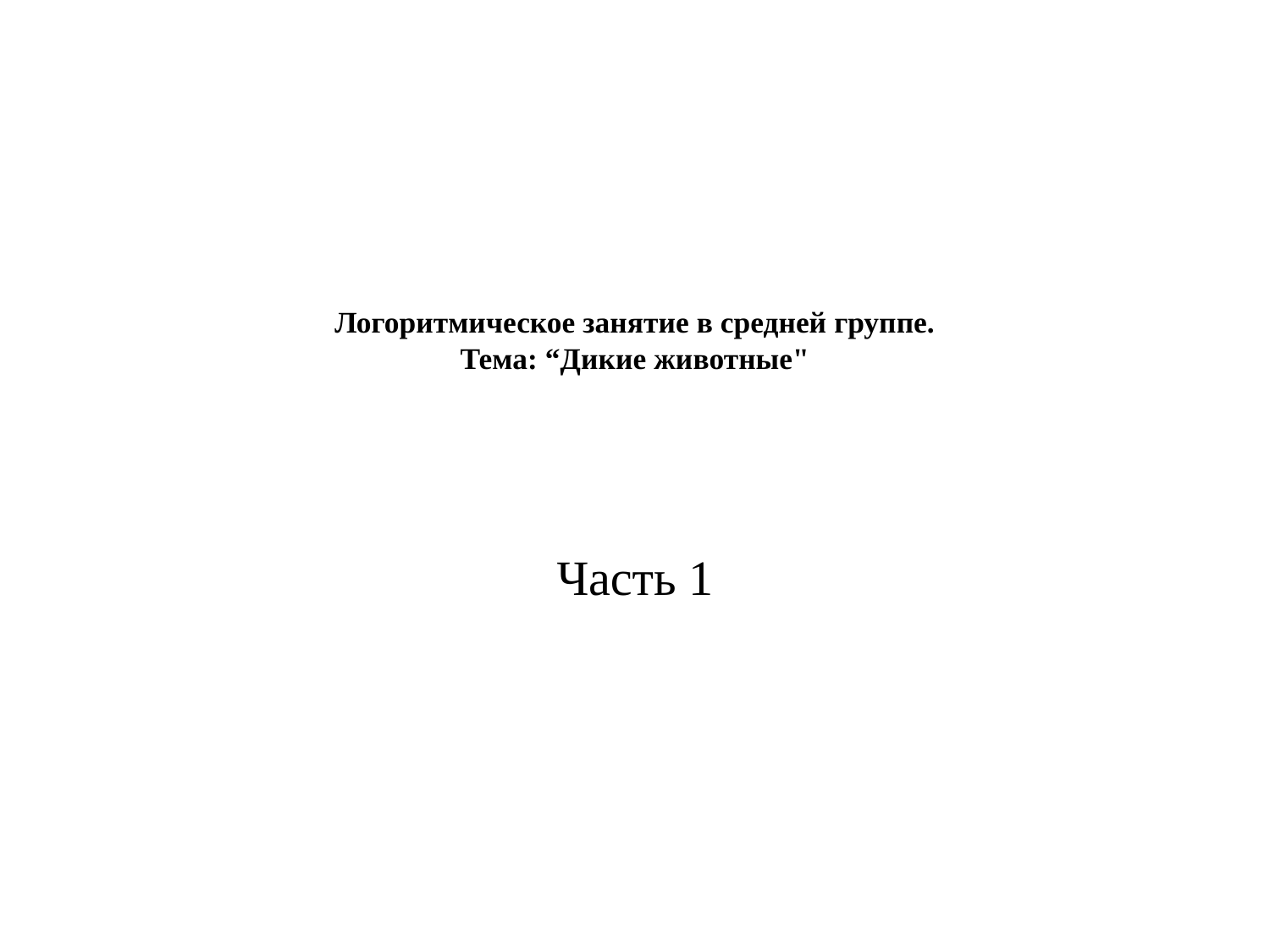

# Логоритмическое занятие в средней группе. Тема: “Дикие животные"
Часть 1